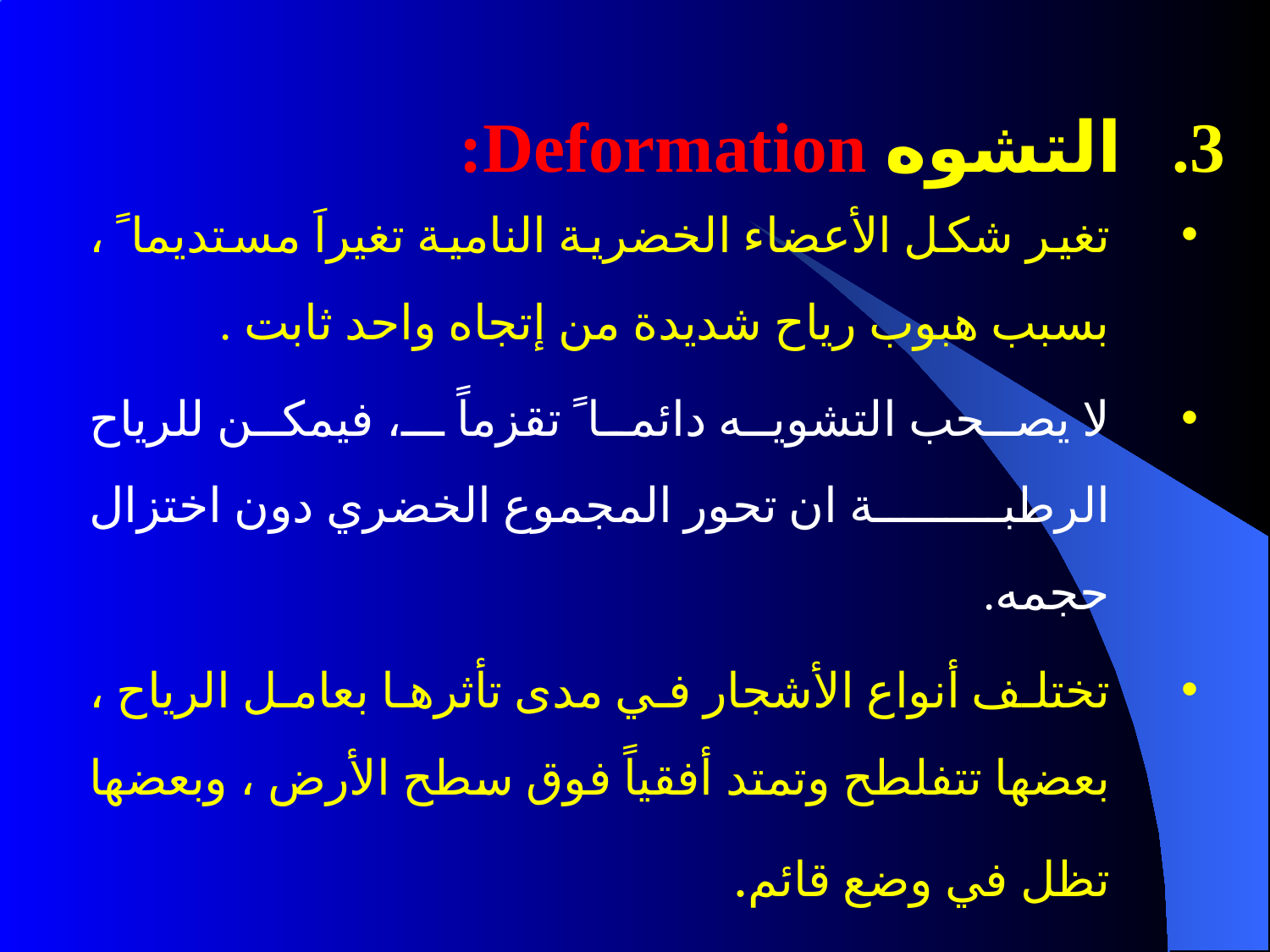

التشوه Deformation:
تغير شكل الأعضاء الخضرية النامية تغيراَ مستديما ً ، بسبب هبوب رياح شديدة من إتجاه واحد ثابت .
لا يصحب التشويه دائما ً تقزماً ـ، فيمكن للرياح الرطبة ان تحور المجموع الخضري دون اختزال حجمه.
تختلف أنواع الأشجار في مدى تأثرها بعامل الرياح ، بعضها تتفلطح وتمتد أفقياً فوق سطح الأرض ، وبعضها تظل في وضع قائم.